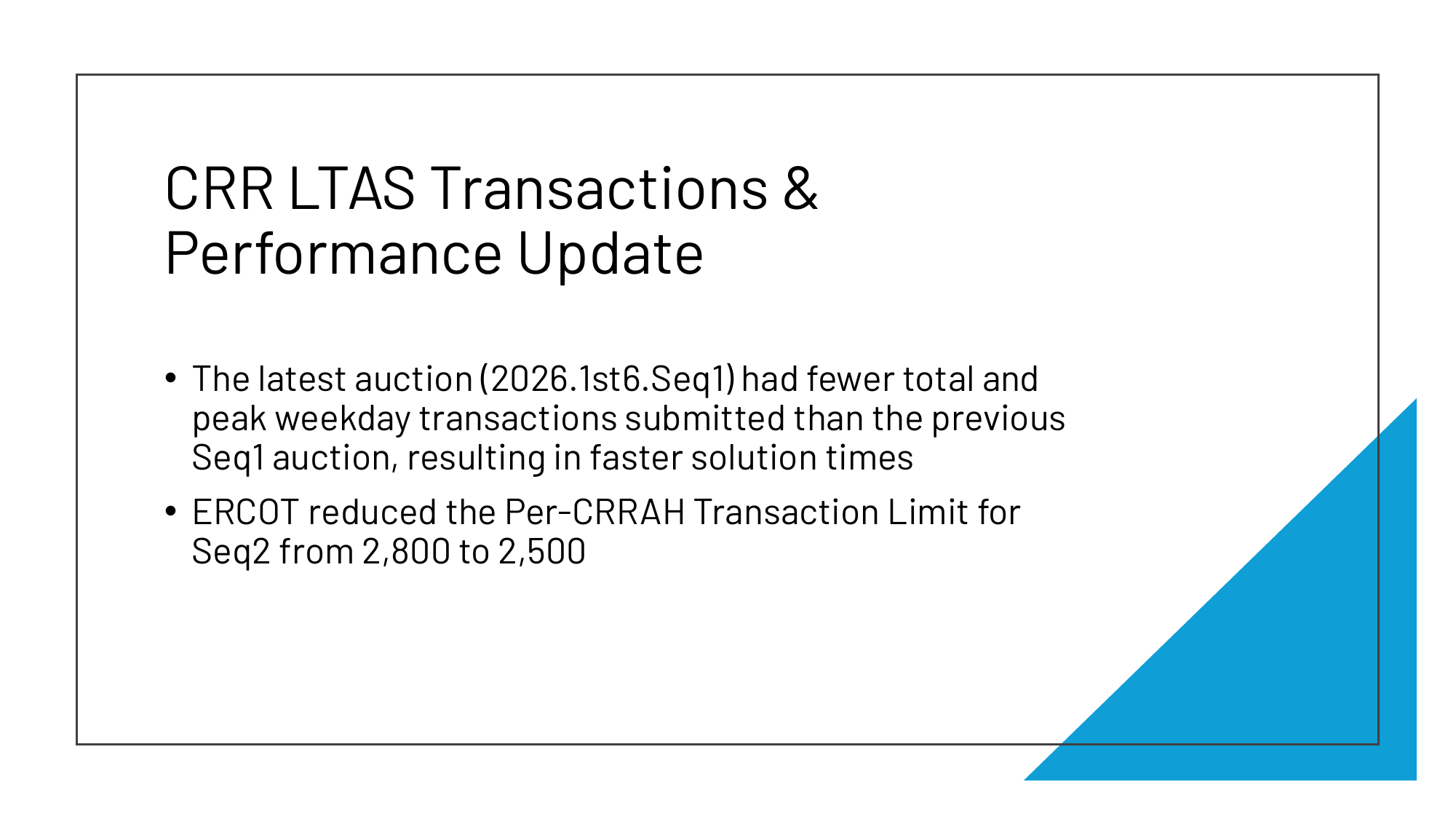

# CRR LTAS Transactions & Performance Update
The latest auction (2026.1st6.Seq1) had fewer total and peak weekday transactions submitted than the previous Seq1 auction, resulting in faster solution times
ERCOT reduced the Per-CRRAH Transaction Limit for Seq2 from 2,800 to 2,500